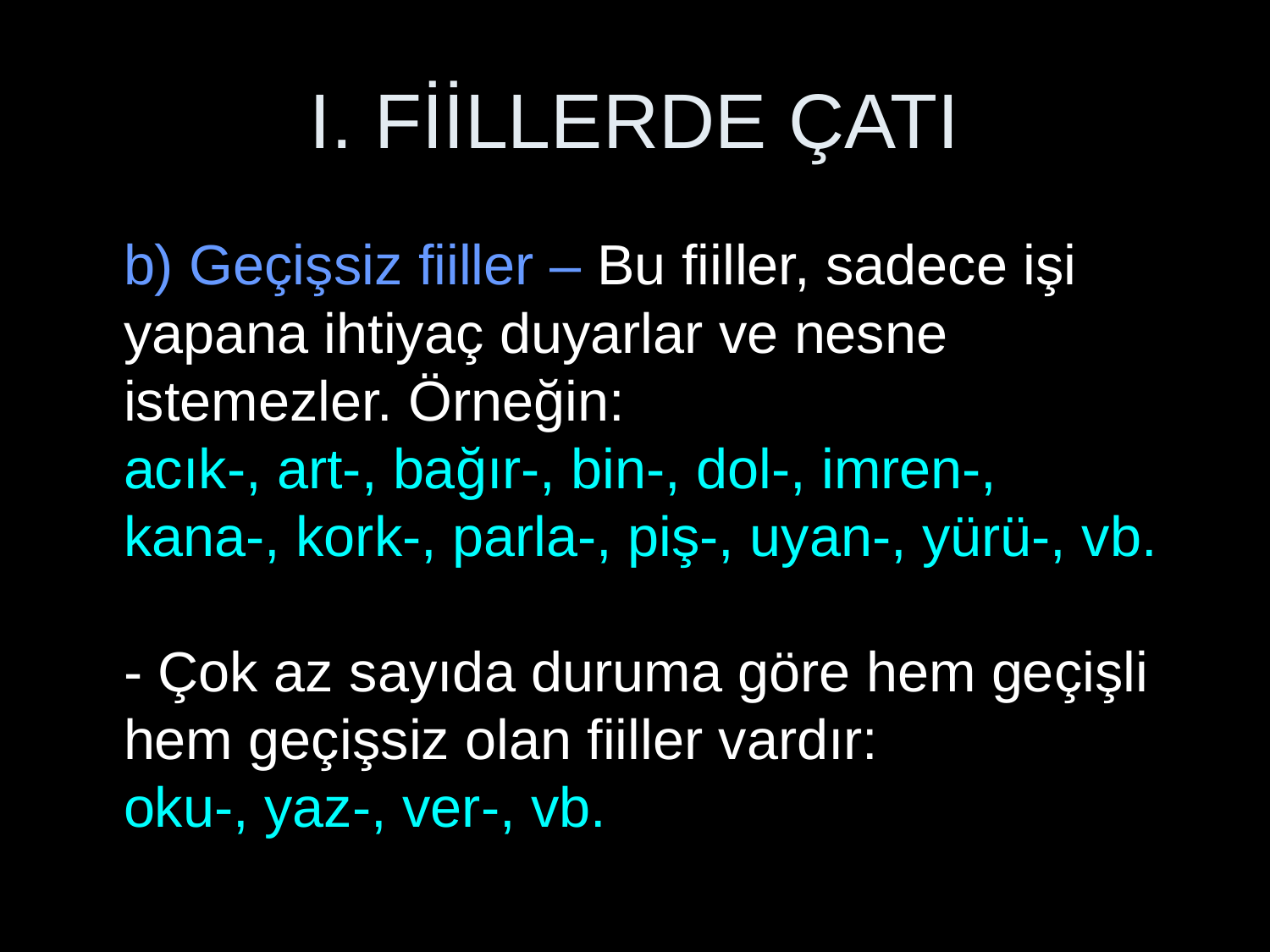

# I. FİİLLERDE ÇATI
	b) Geçişsiz fiiller – Bu fiiller, sadece işi yapana ihtiyaç duyarlar ve nesne istemezler. Örneğin:
acık-, art-, bağır-, bin-, dol-, imren-,
kana-, kork-, parla-, piş-, uyan-, yürü-, vb.
- Çok az sayıda duruma göre hem geçişli hem geçişsiz olan fiiller vardır:
oku-, yaz-, ver-, vb.